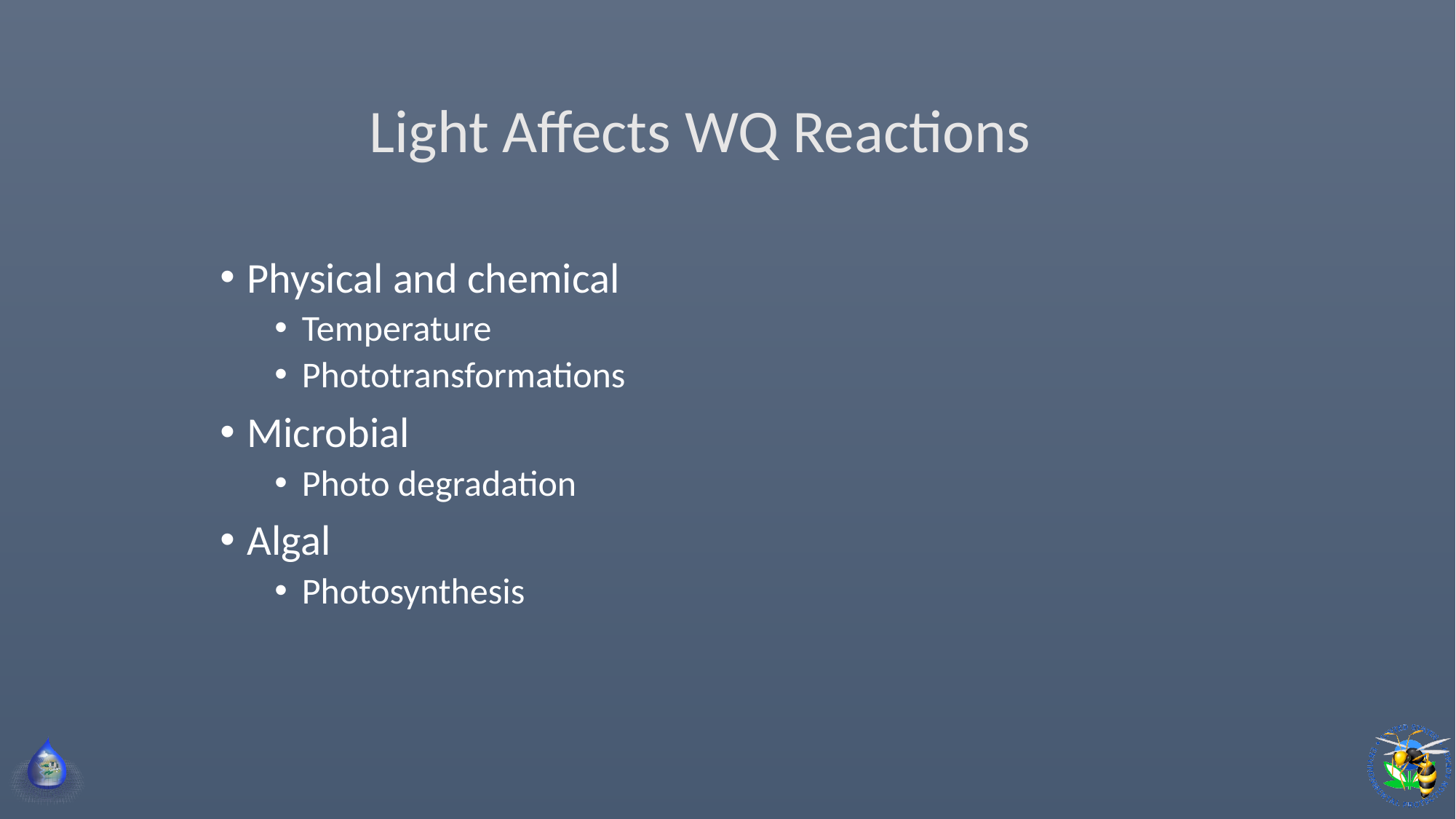

Light Affects WQ Reactions
Physical and chemical
Temperature
Phototransformations
Microbial
Photo degradation
Algal
Photosynthesis